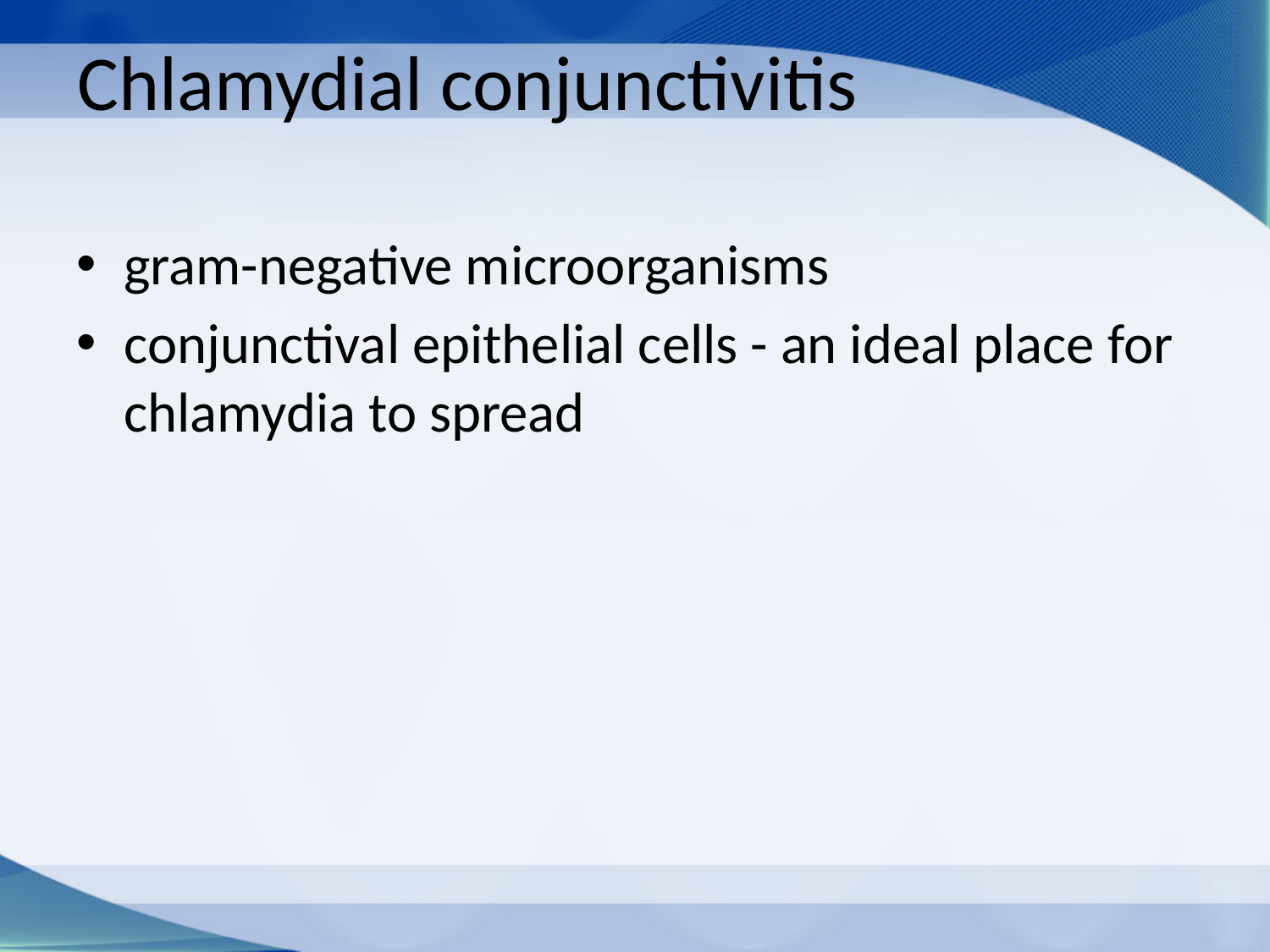

# Chlamydial conjunctivitis
gram-negative microorganisms
conjunctival epithelial cells - an ideal place for chlamydia to spread